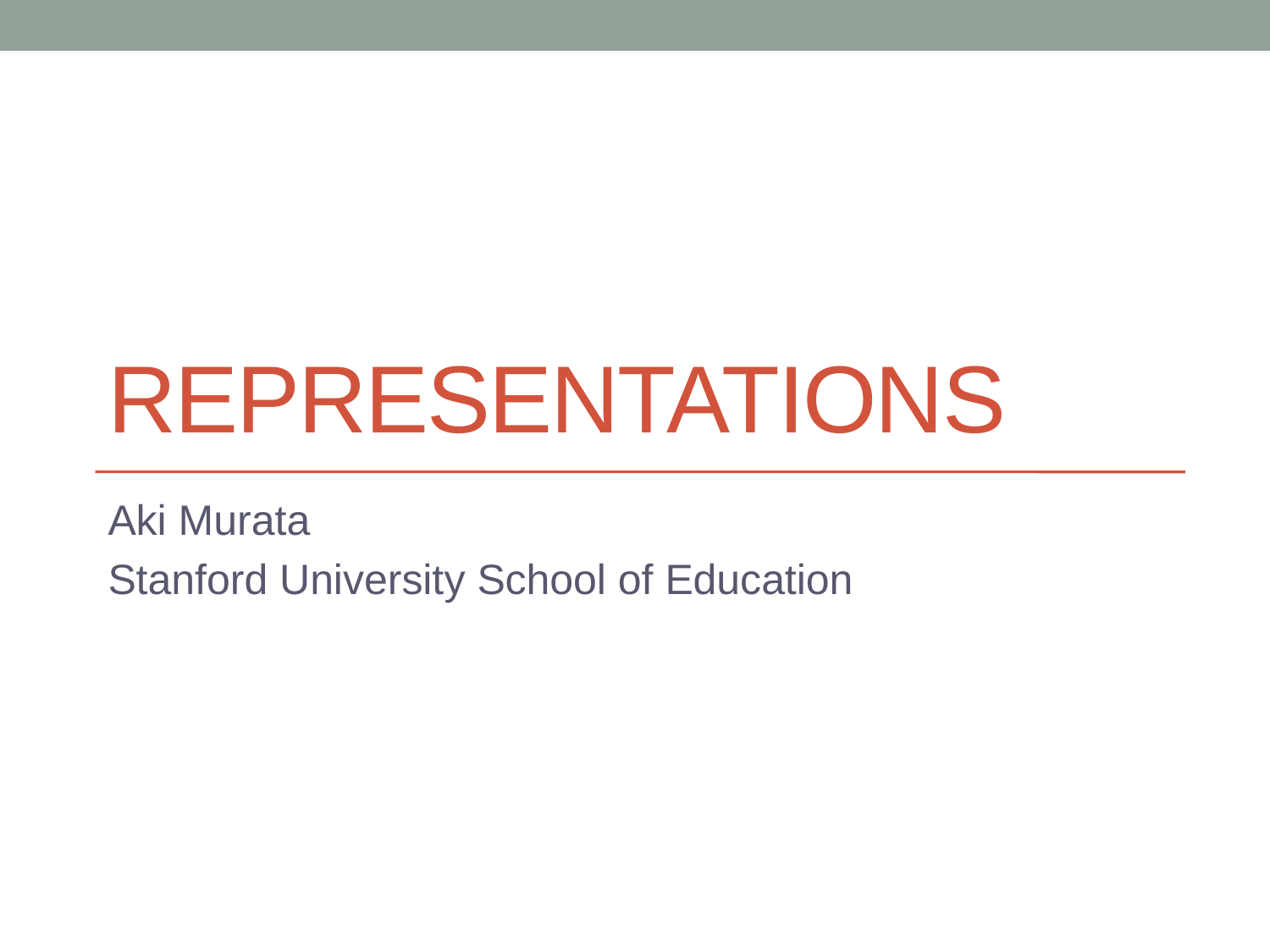

# Representations
Aki Murata
Stanford University School of Education